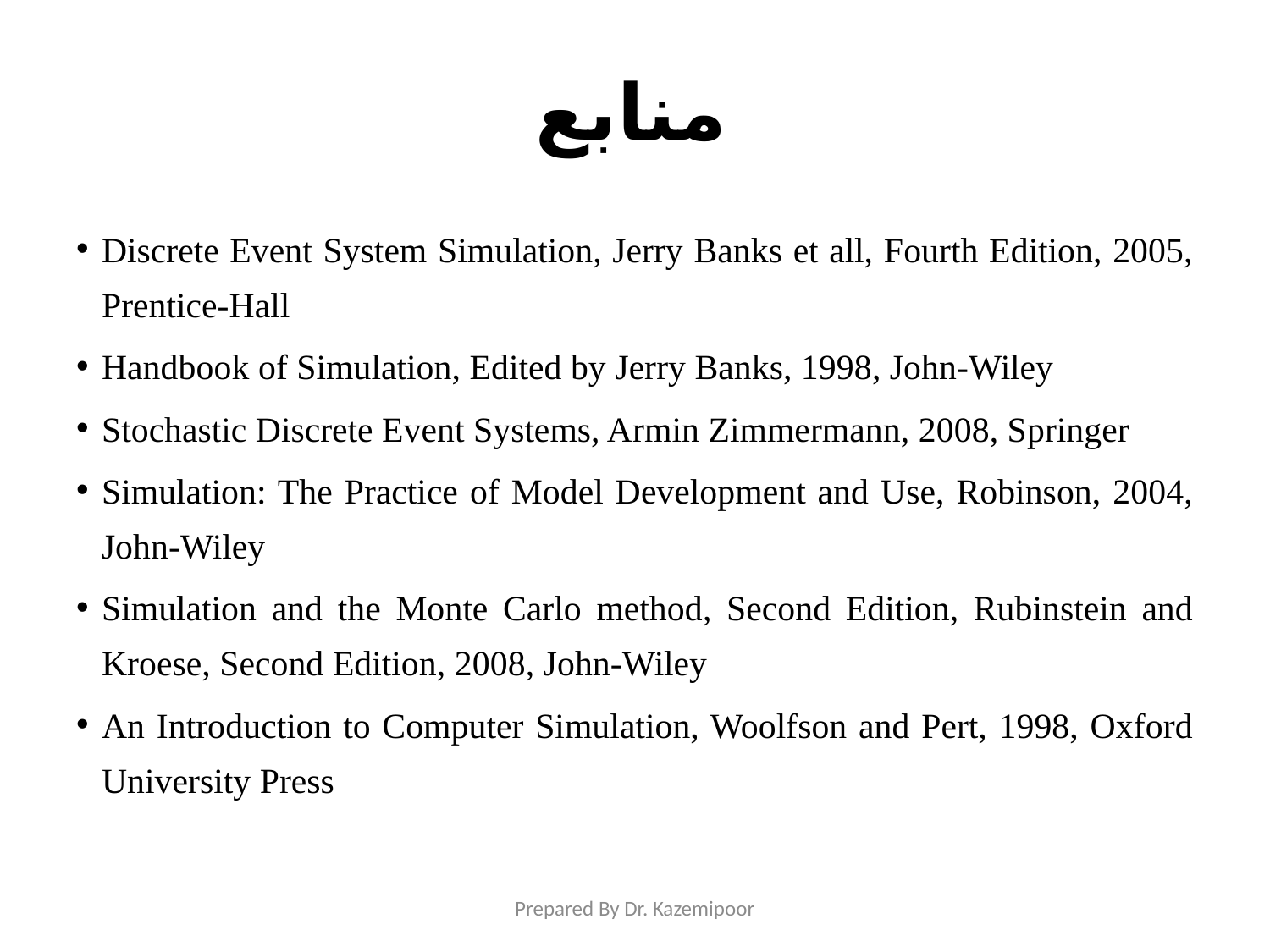

# منابع
Discrete Event System Simulation, Jerry Banks et all, Fourth Edition, 2005, Prentice-Hall
Handbook of Simulation, Edited by Jerry Banks, 1998, John-Wiley
Stochastic Discrete Event Systems, Armin Zimmermann, 2008, Springer
Simulation: The Practice of Model Development and Use, Robinson, 2004, John-Wiley
Simulation and the Monte Carlo method, Second Edition, Rubinstein and Kroese, Second Edition, 2008, John-Wiley
An Introduction to Computer Simulation, Woolfson and Pert, 1998, Oxford University Press
Prepared By Dr. Kazemipoor